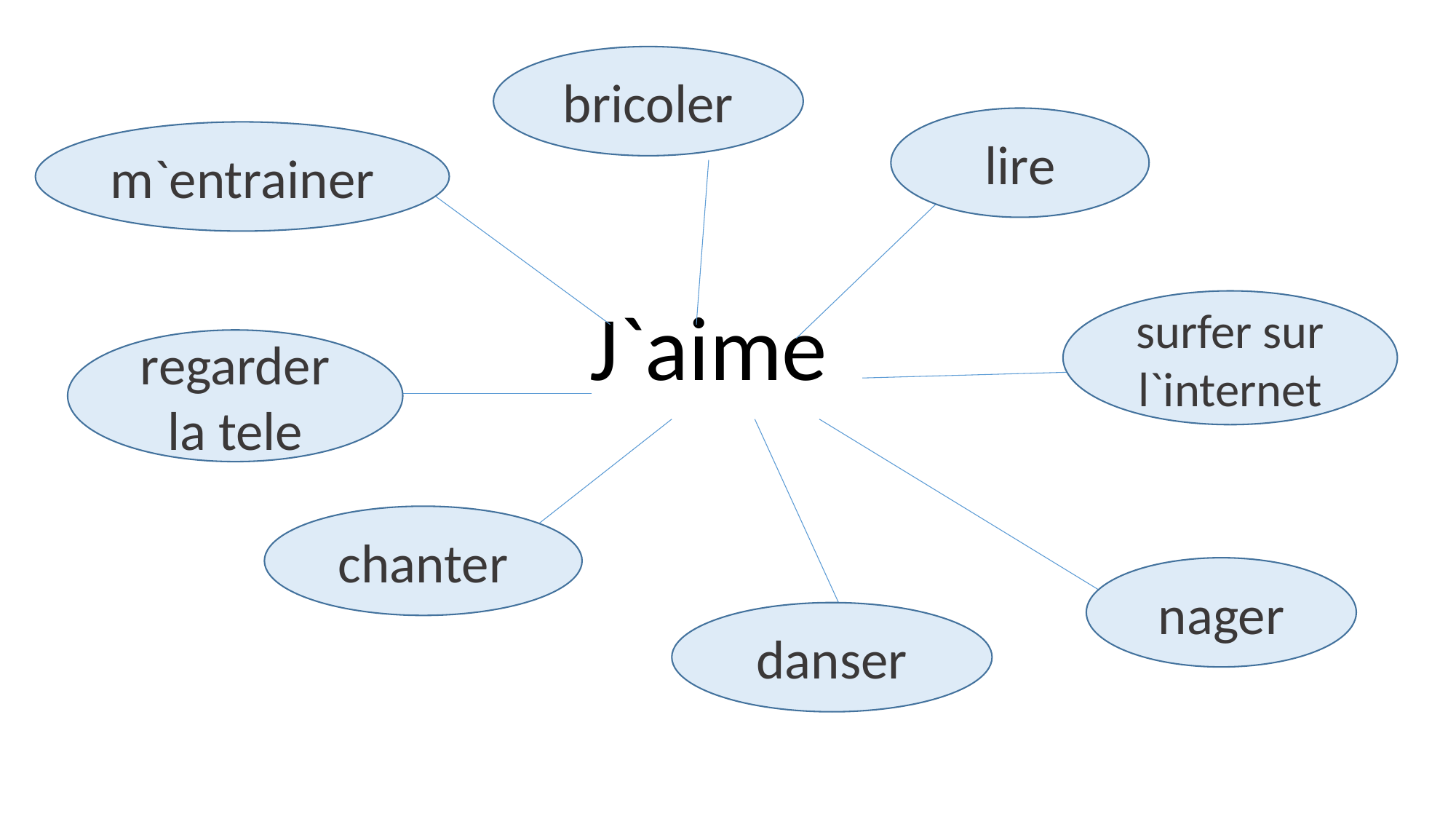

bricoler
lire
# J`aime
m`entrainer

surfer sur l`internet
regarder la tele

chanter
nager
danser